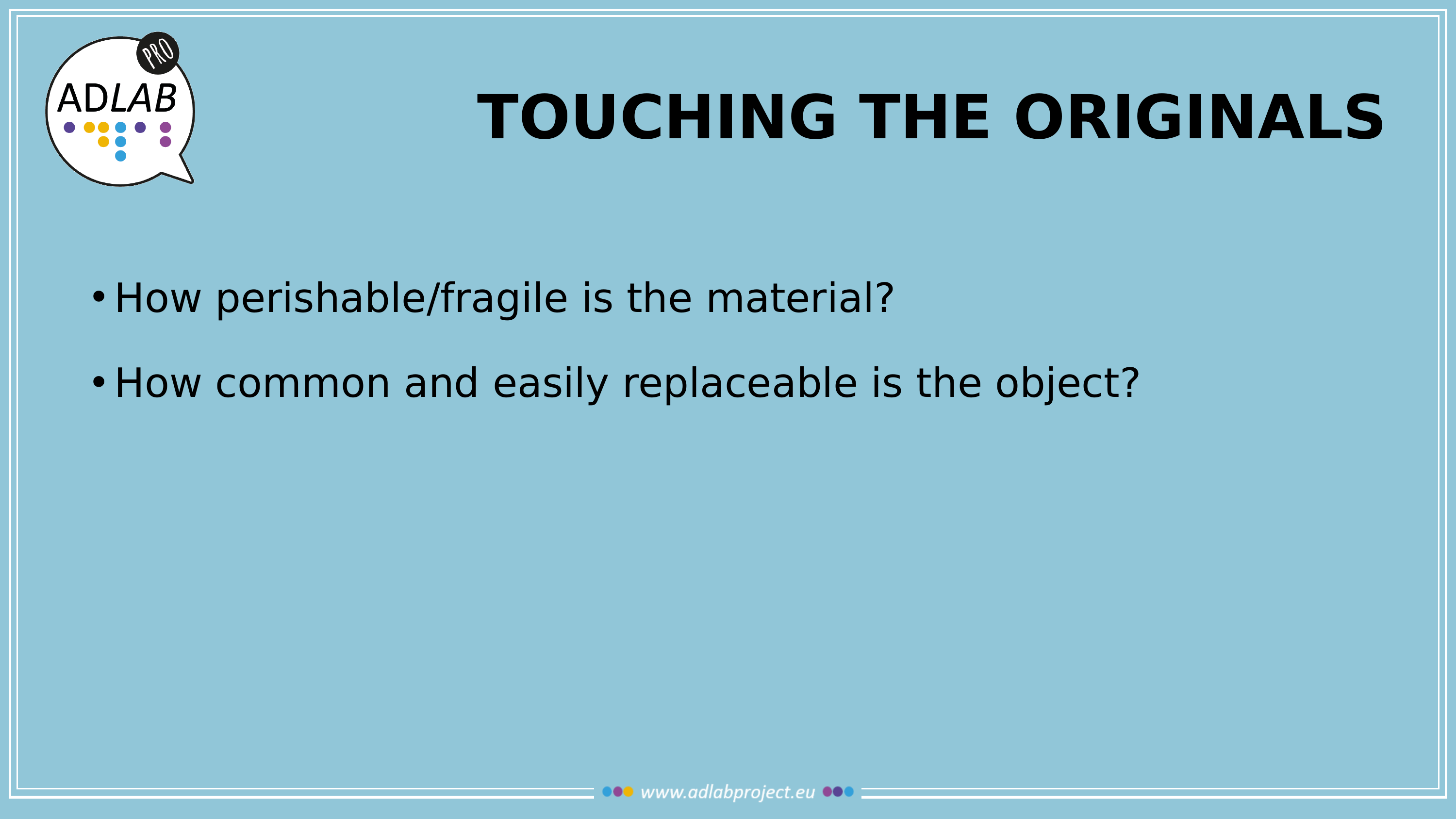

# Touching the originals
How perishable/fragile is the material?
How common and easily replaceable is the object?